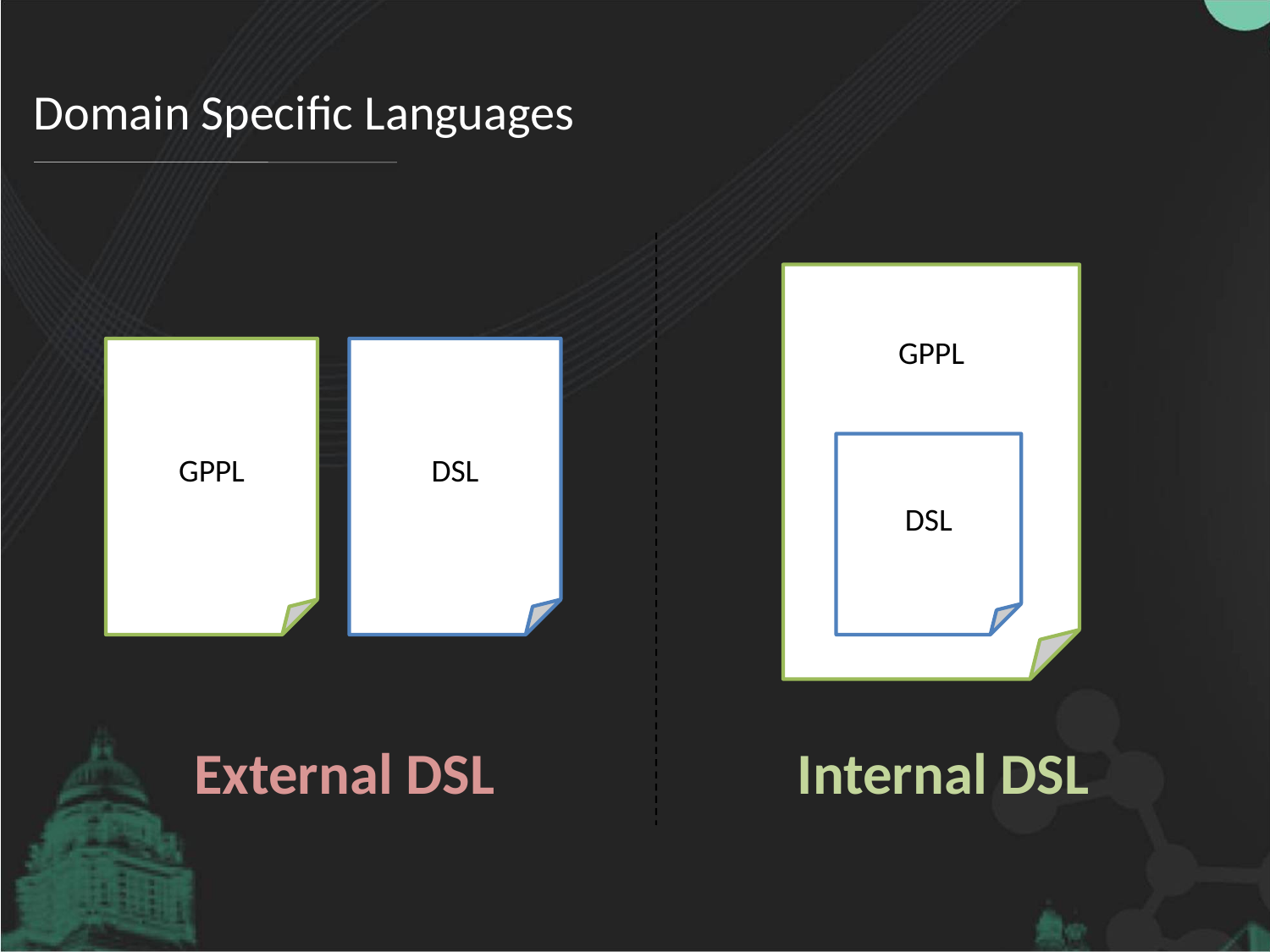

# Domain Specific Languages
GPPL

GPPL
DSL
DSL
External DSL
Internal DSL